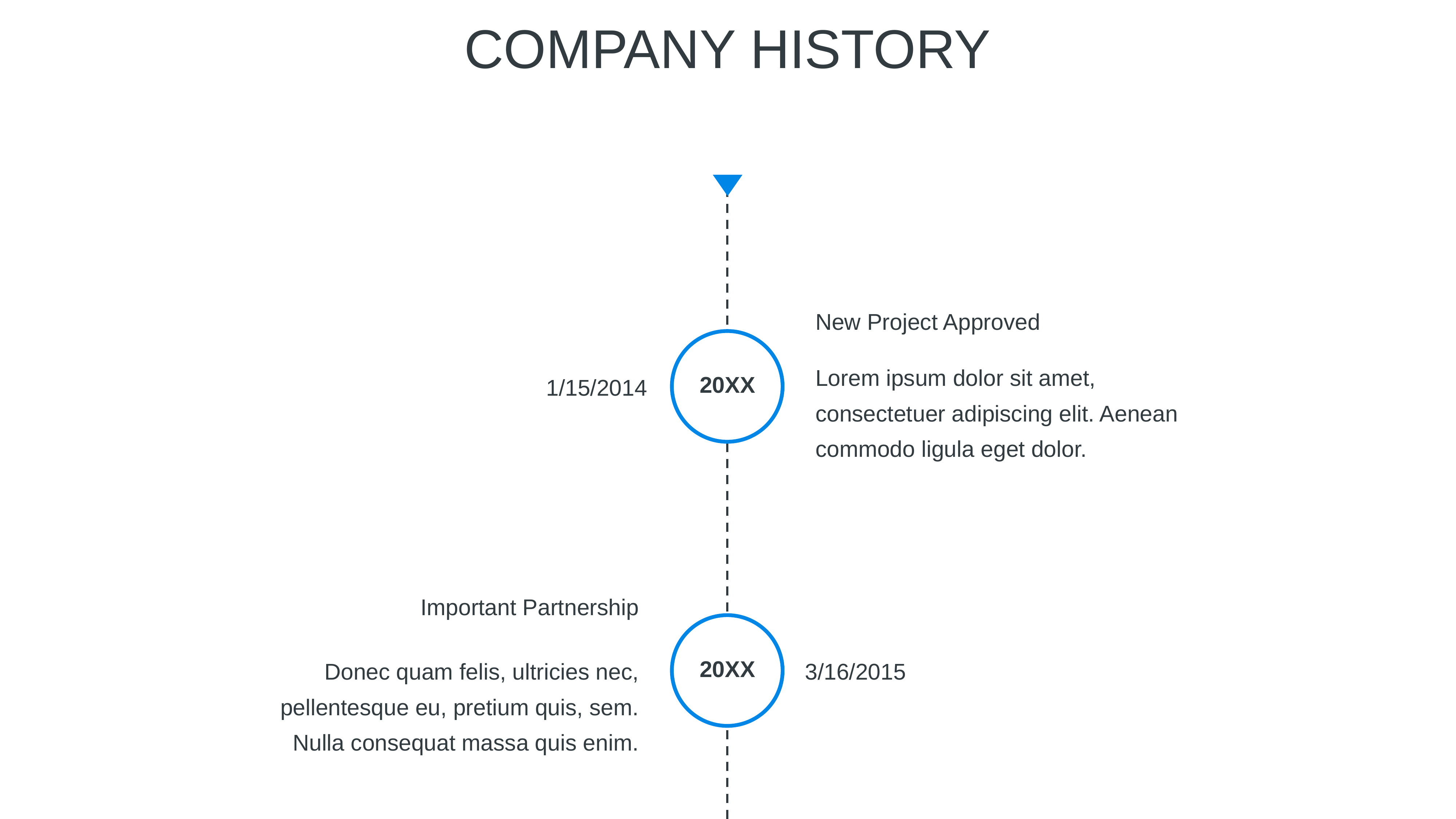

COMPANY HISTORY

New Project Approved

Lorem ipsum dolor sit amet, consectetuer adipiscing elit. Aenean commodo ligula eget dolor.
1/15/2014
20XX
Important Partnership

3/16/2015
Donec quam felis, ultricies nec, pellentesque eu, pretium quis, sem. Nulla consequat massa quis enim.
20XX